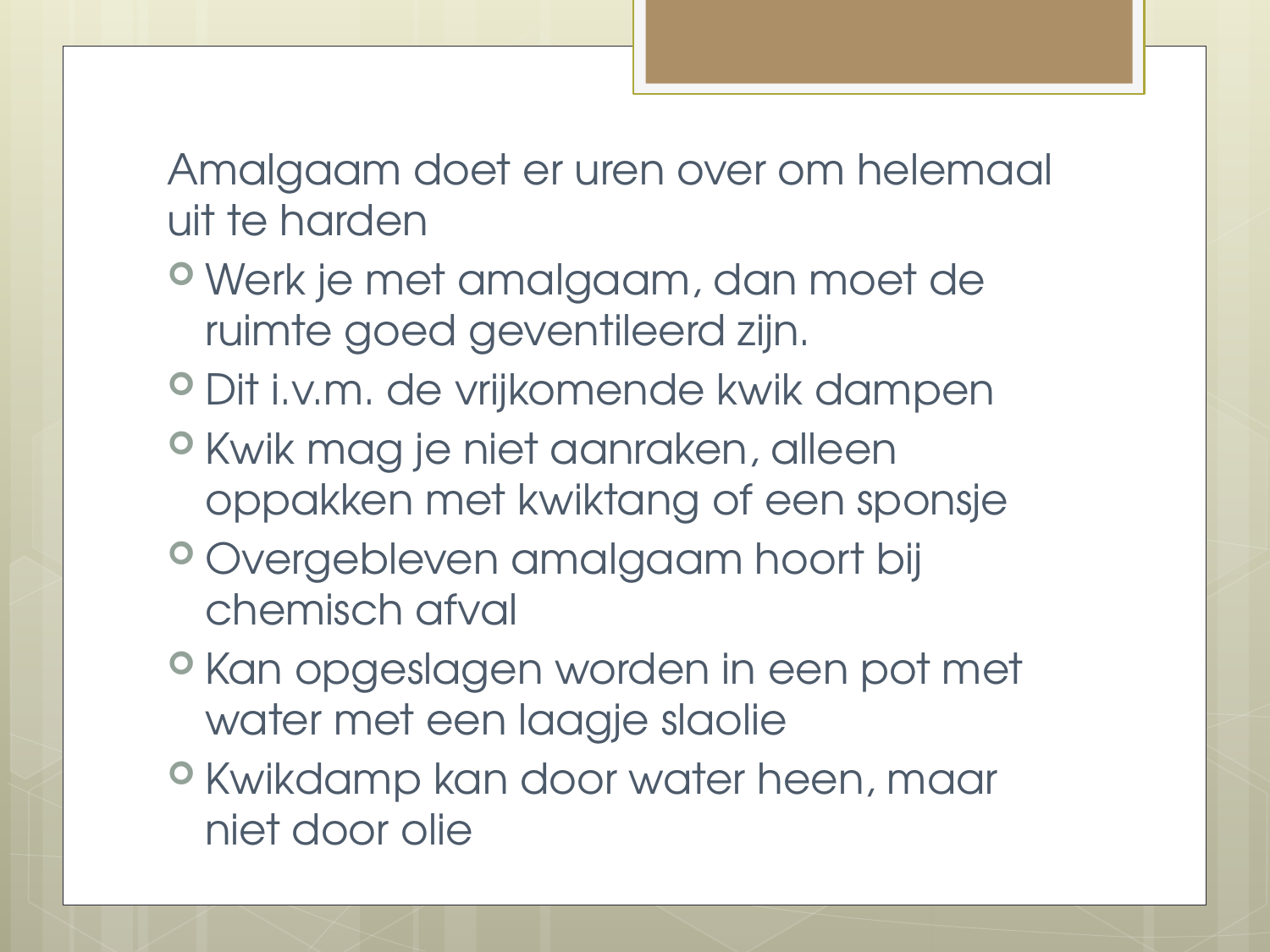

Amalgaam doet er uren over om helemaal uit te harden
Werk je met amalgaam, dan moet de ruimte goed geventileerd zijn.
Dit i.v.m. de vrijkomende kwik dampen
Kwik mag je niet aanraken, alleen oppakken met kwiktang of een sponsje
Overgebleven amalgaam hoort bij chemisch afval
Kan opgeslagen worden in een pot met water met een laagje slaolie
Kwikdamp kan door water heen, maar niet door olie